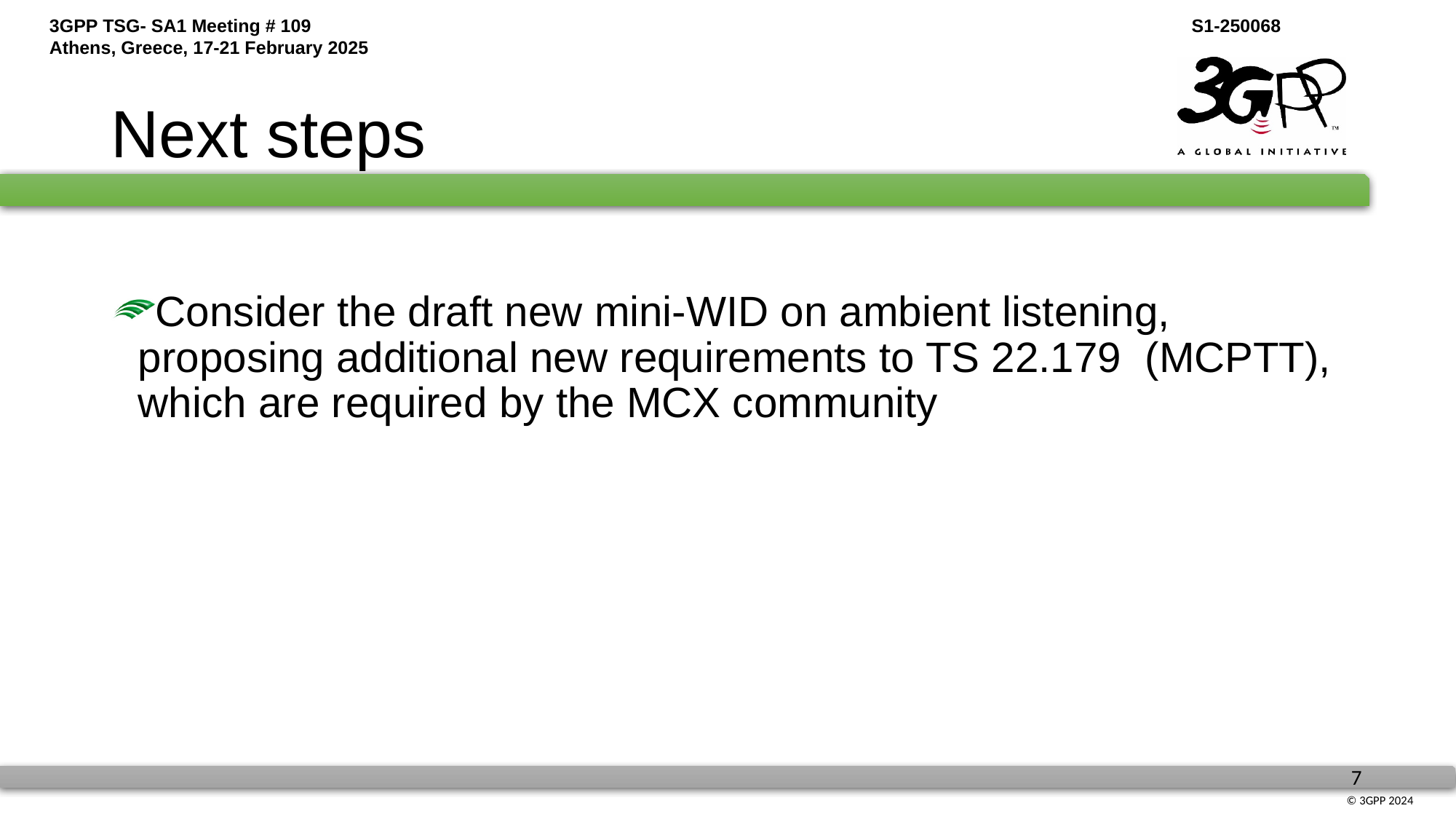

# Next steps

Consider the draft new mini-WID on ambient listening, proposing additional new requirements to TS 22.179  (MCPTT), which are required by the MCX community